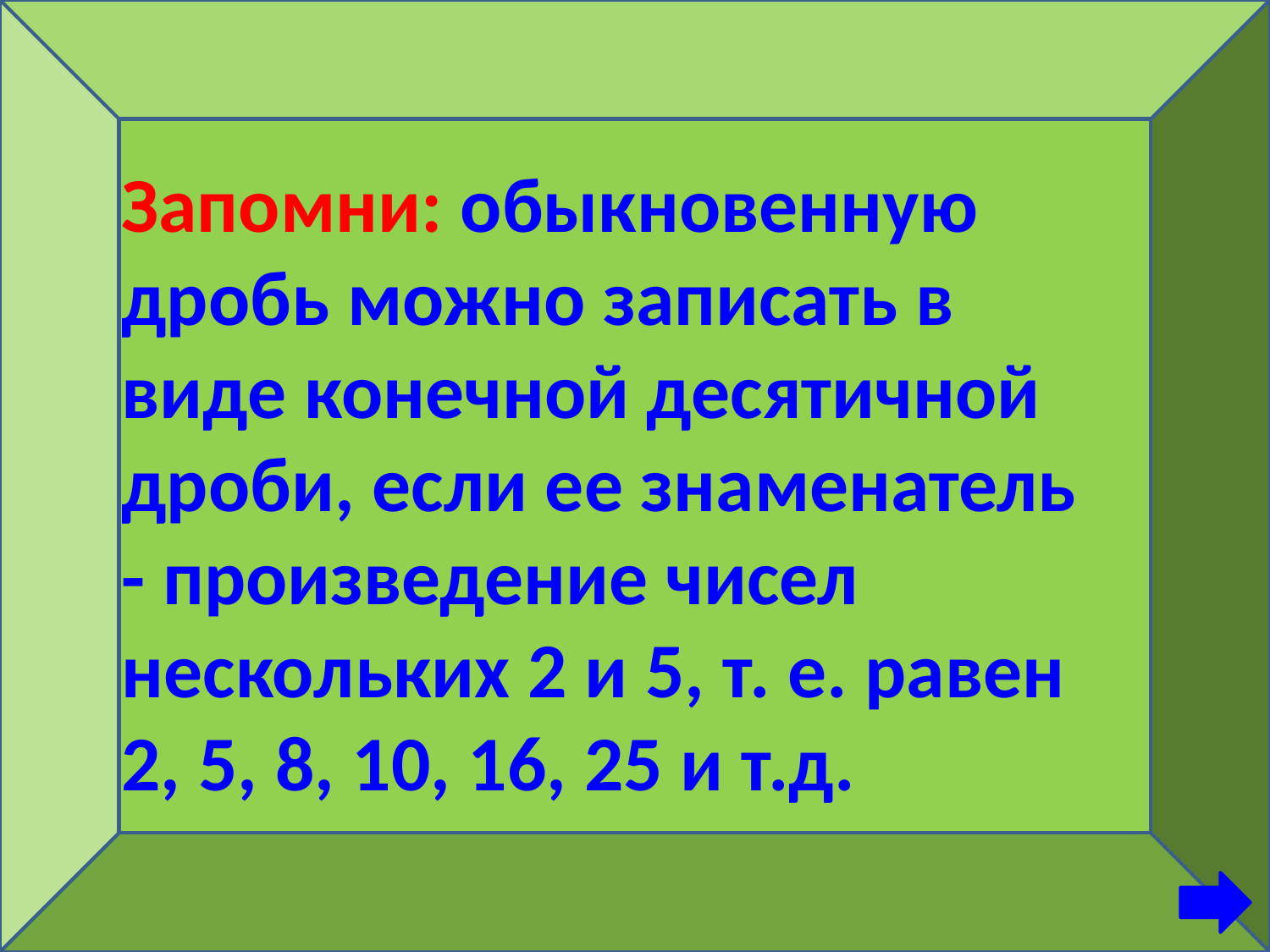

Выбрать дроби, которые можно записать в виде десятичной:

Запомни: обыкновенную дробь можно записать в виде конечной десятичной дроби, если ее знаменатель  - произведение чисел нескольких 2 и 5, т. е. равен 2, 5, 8, 10, 16, 25 и т.д.
_
2
3
__
 11
100
___
  17
1000
 4
__
 99
100
__
  7
 10
_
1
2
 3
_
4
5
0,7 ;
0,11 ;
4,017 ;
0,99
__
8
10
__
  5
10
__
1·5
5·2
= 0,8
=
=3
 = 3,5
=3